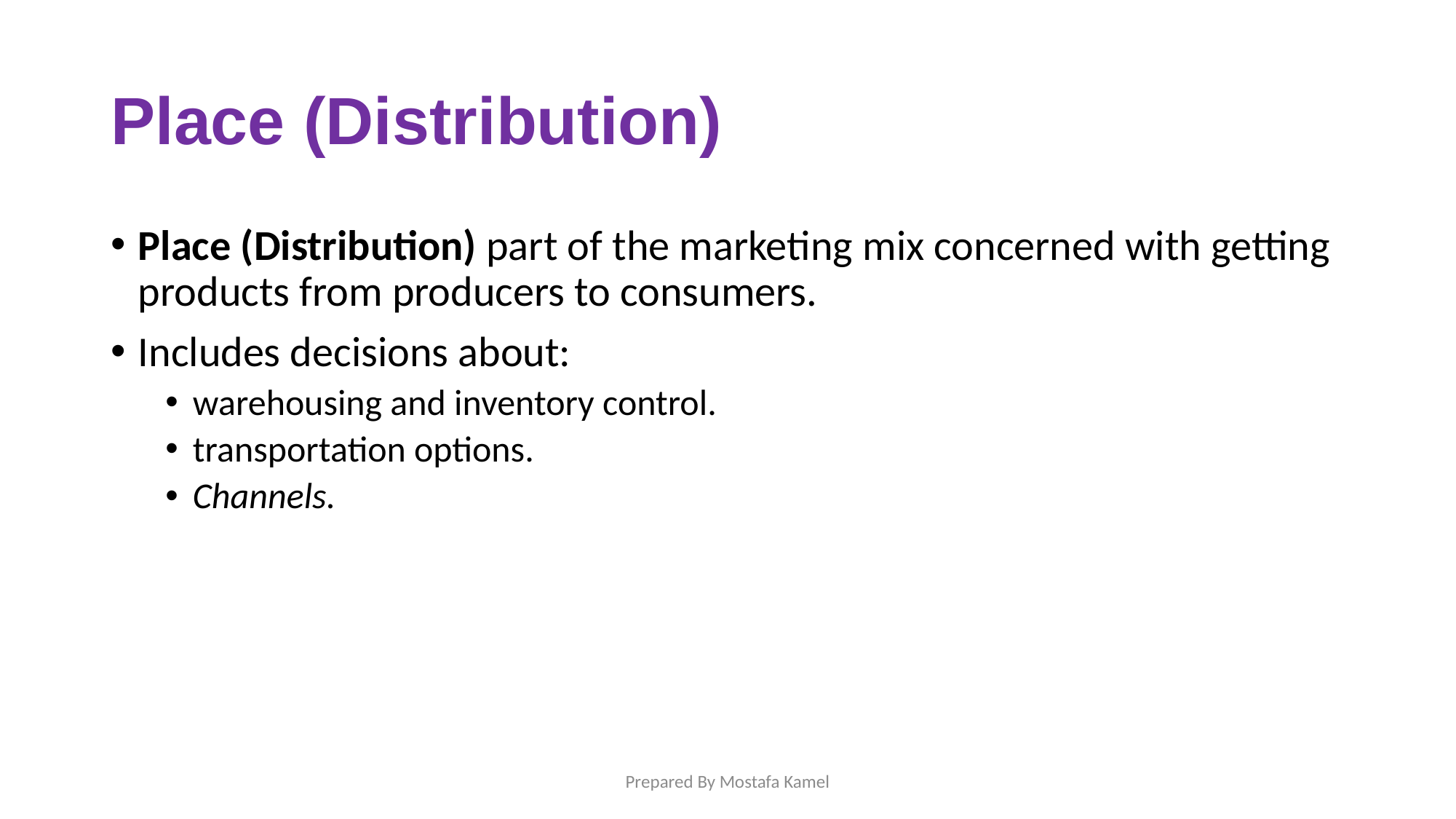

# Place (Distribution)
Place (Distribution) part of the marketing mix concerned with getting products from producers to consumers.
Includes decisions about:
warehousing and inventory control.
transportation options.
Channels.
Prepared By Mostafa Kamel